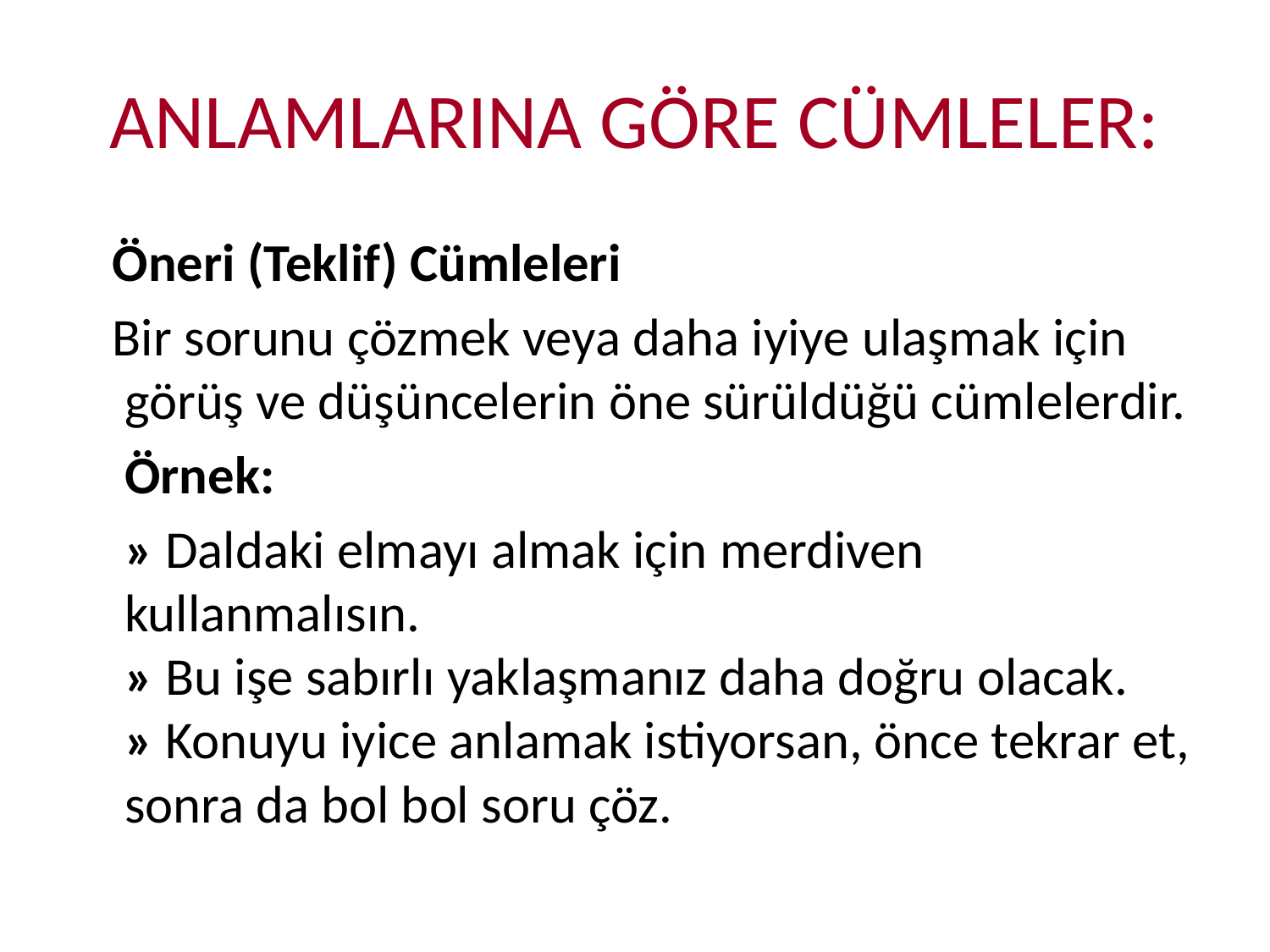

# ANLAMLARINA GÖRE CÜMLELER:
   Öneri (Teklif) Cümleleri
   Bir sorunu çözmek veya daha iyiye ulaşmak için görüş ve düşüncelerin öne sürüldüğü cümlelerdir.
    Örnek:
    » Daldaki elmayı almak için merdiven kullanmalısın.
» Bu işe sabırlı yaklaşmanız daha doğru olacak.
» Konuyu iyice anlamak istiyorsan, önce tekrar et, sonra da bol bol soru çöz.